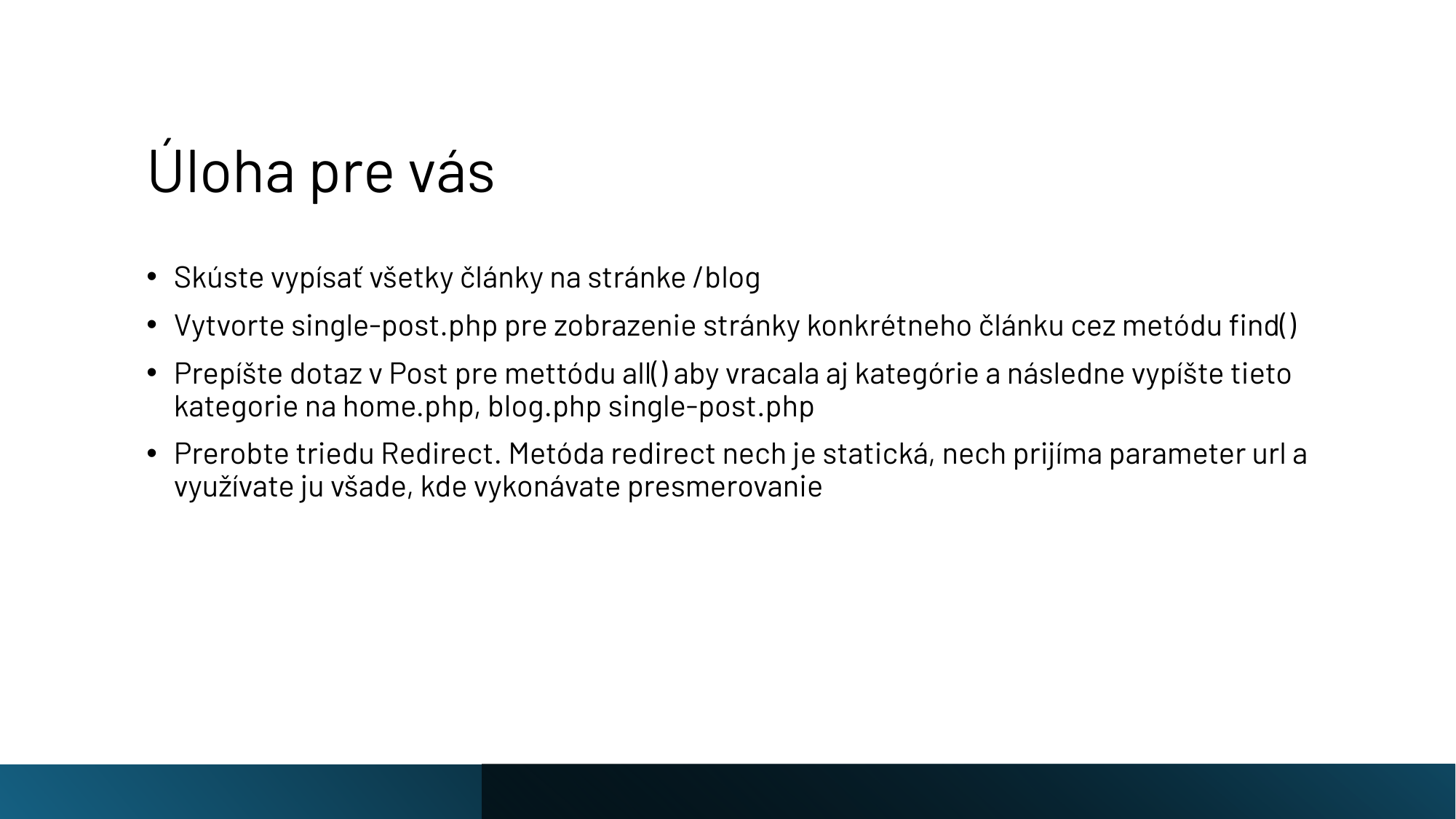

# Úloha pre vás
Skúste vypísať všetky články na stránke /blog
Vytvorte single-post.php pre zobrazenie stránky konkrétneho článku cez metódu find()
Prepíšte dotaz v Post pre mettódu all() aby vracala aj kategórie a následne vypíšte tieto kategorie na home.php, blog.php single-post.php
Prerobte triedu Redirect. Metóda redirect nech je statická, nech prijíma parameter url a využívate ju všade, kde vykonávate presmerovanie